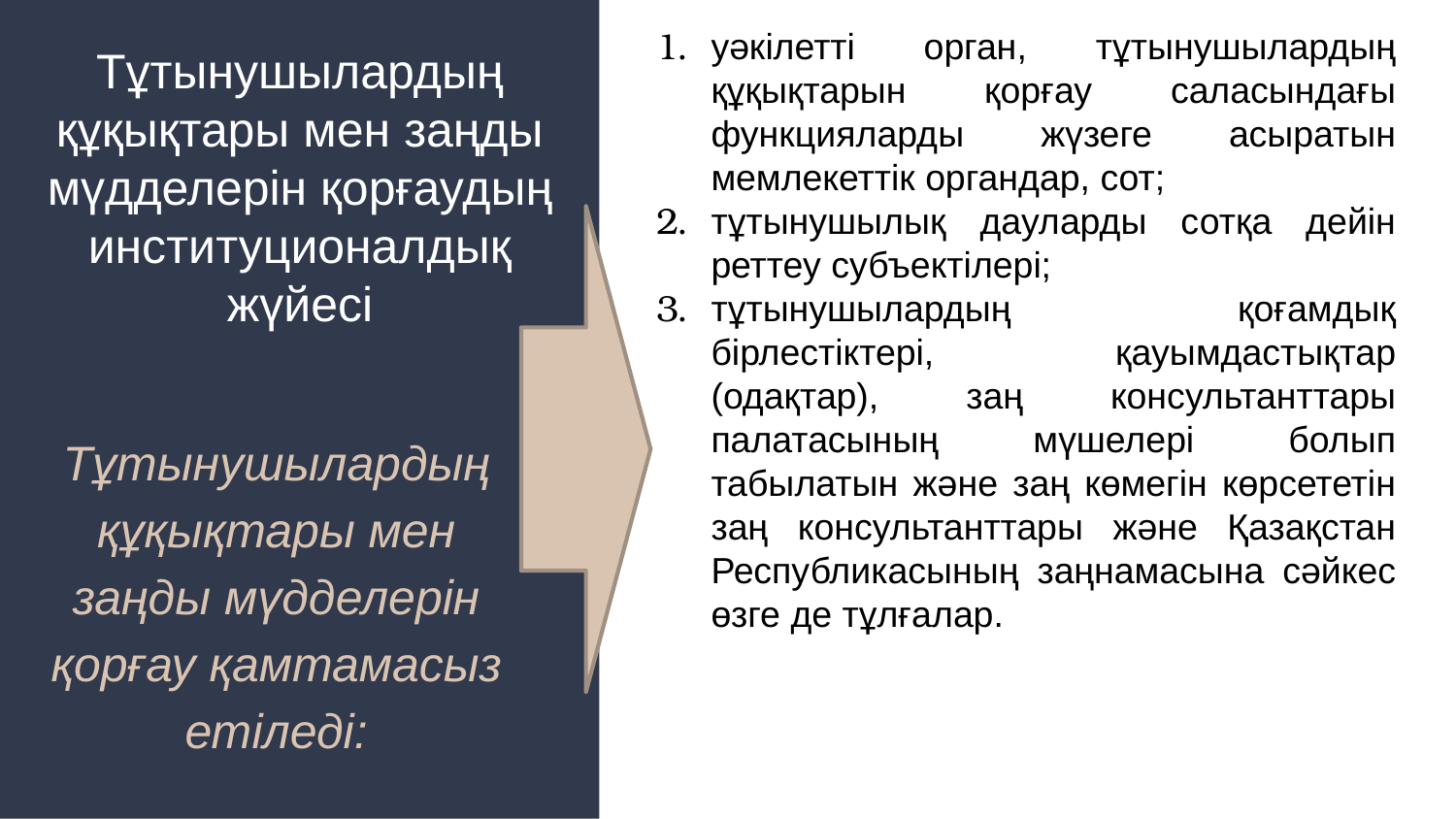

уәкілетті орган, тұтынушылардың құқықтарын қорғау саласындағы функцияларды жүзеге асыратын мемлекеттік органдар, сот;
тұтынушылық дауларды сотқа дейін реттеу субъектілері;
тұтынушылардың қоғамдық бірлестіктері, қауымдастықтар (одақтар), заң консультанттары палатасының мүшелері болып табылатын және заң көмегін көрсететін заң консультанттары және Қазақстан Республикасының заңнамасына сәйкес өзге де тұлғалар.
# Тұтынушылардың құқықтары мен заңды мүдделерін қорғаудың институционалдық жүйесі

Тұтынушылардың құқықтары мен заңды мүдделерін қорғау қамтамасыз етіледі: